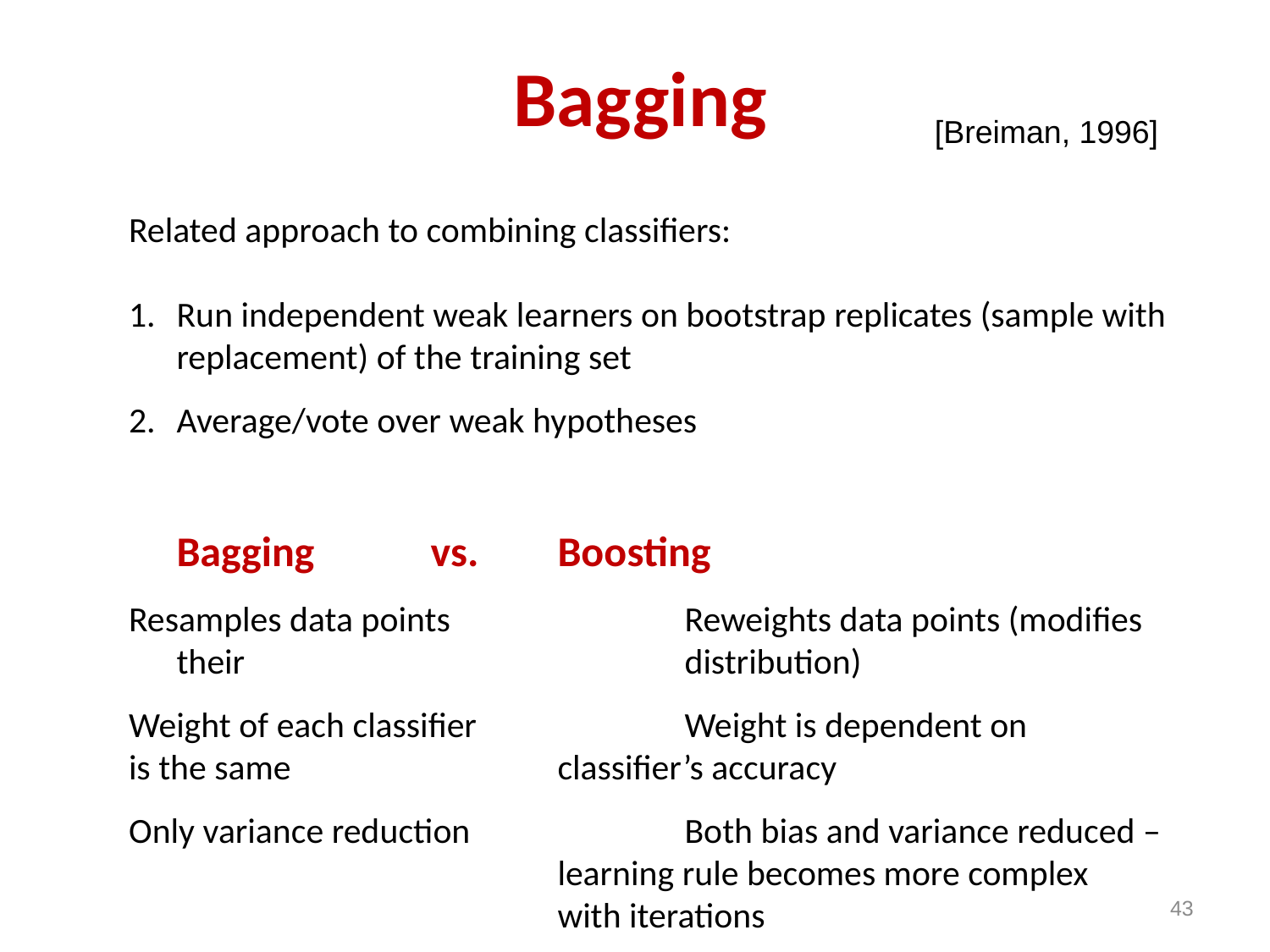

# Bagging
[Breiman, 1996]
Related approach to combining classifiers:

Run independent weak learners on bootstrap replicates (sample with replacement) of the training set
Average/vote over weak hypotheses

	Bagging 	vs. 	Boosting

Resamples data points		Reweights data points (modifies their 				distribution)

Weight of each classifier 	 	Weight is dependent on
is the same		 	classifier’s accuracy

Only variance reduction		Both bias and variance reduced –
				learning rule becomes more complex
				with iterations

43